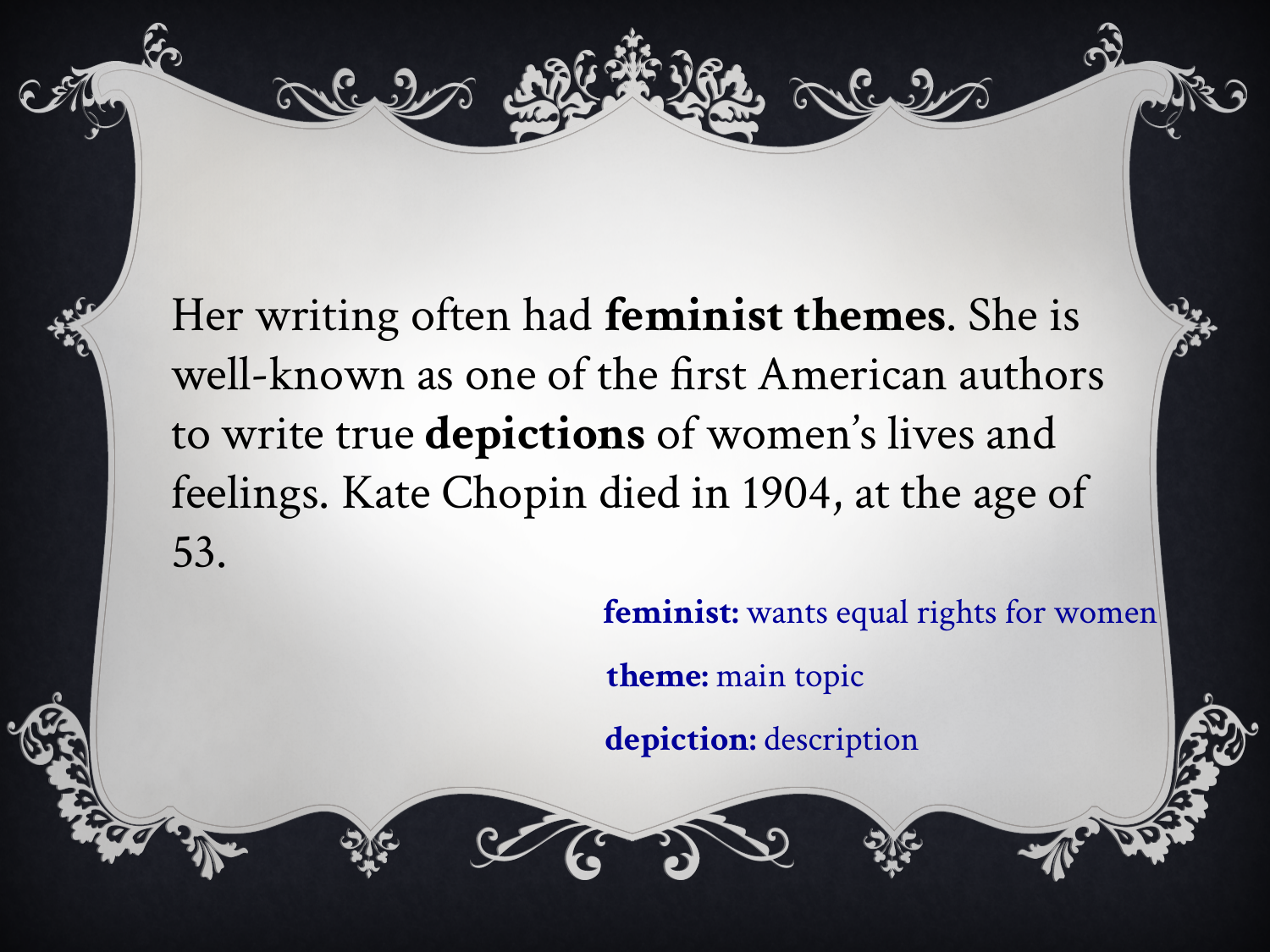

Her writing often had feminist themes. She is well-known as one of the first American authors to write true depictions of women’s lives and feelings. Kate Chopin died in 1904, at the age of 53.
feminist: wants equal rights for women
theme: main topic
depiction: description